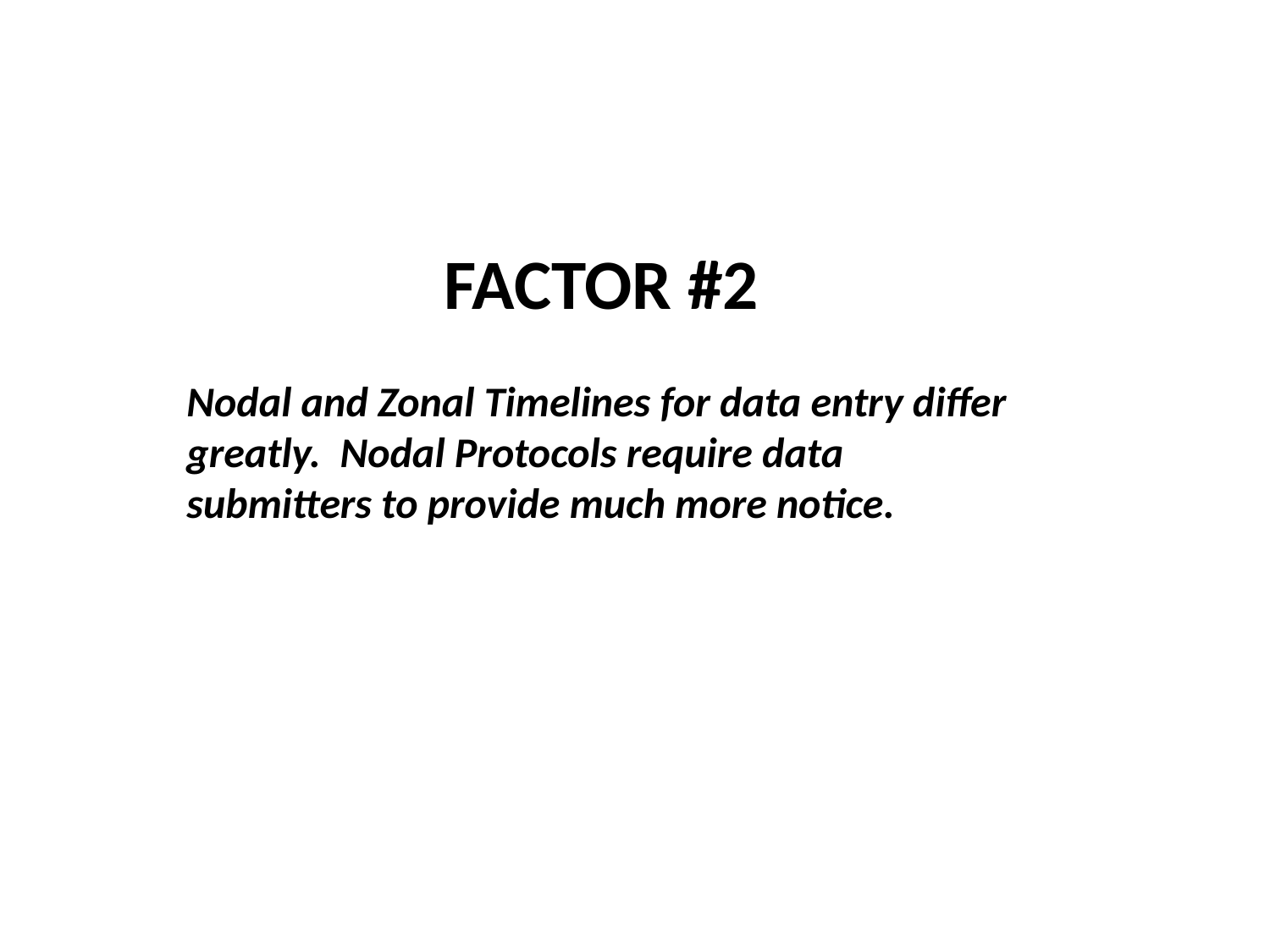

FACTOR #2

Nodal and Zonal Timelines for data entry differ
greatly.  Nodal Protocols require data
submitters to provide much more notice.